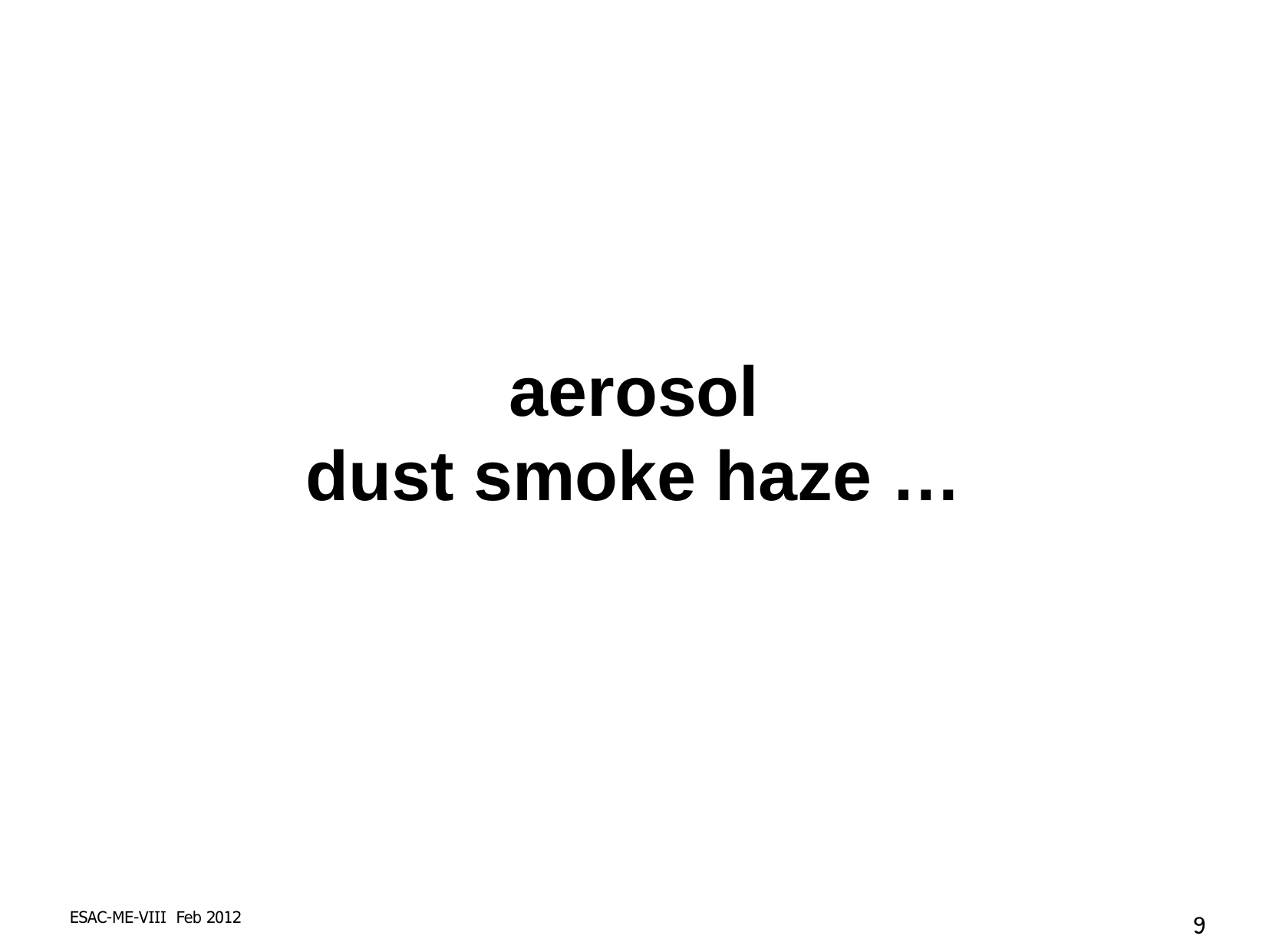

aerosol
dust smoke haze …
ESAC-ME-VIII  Feb 2012
9